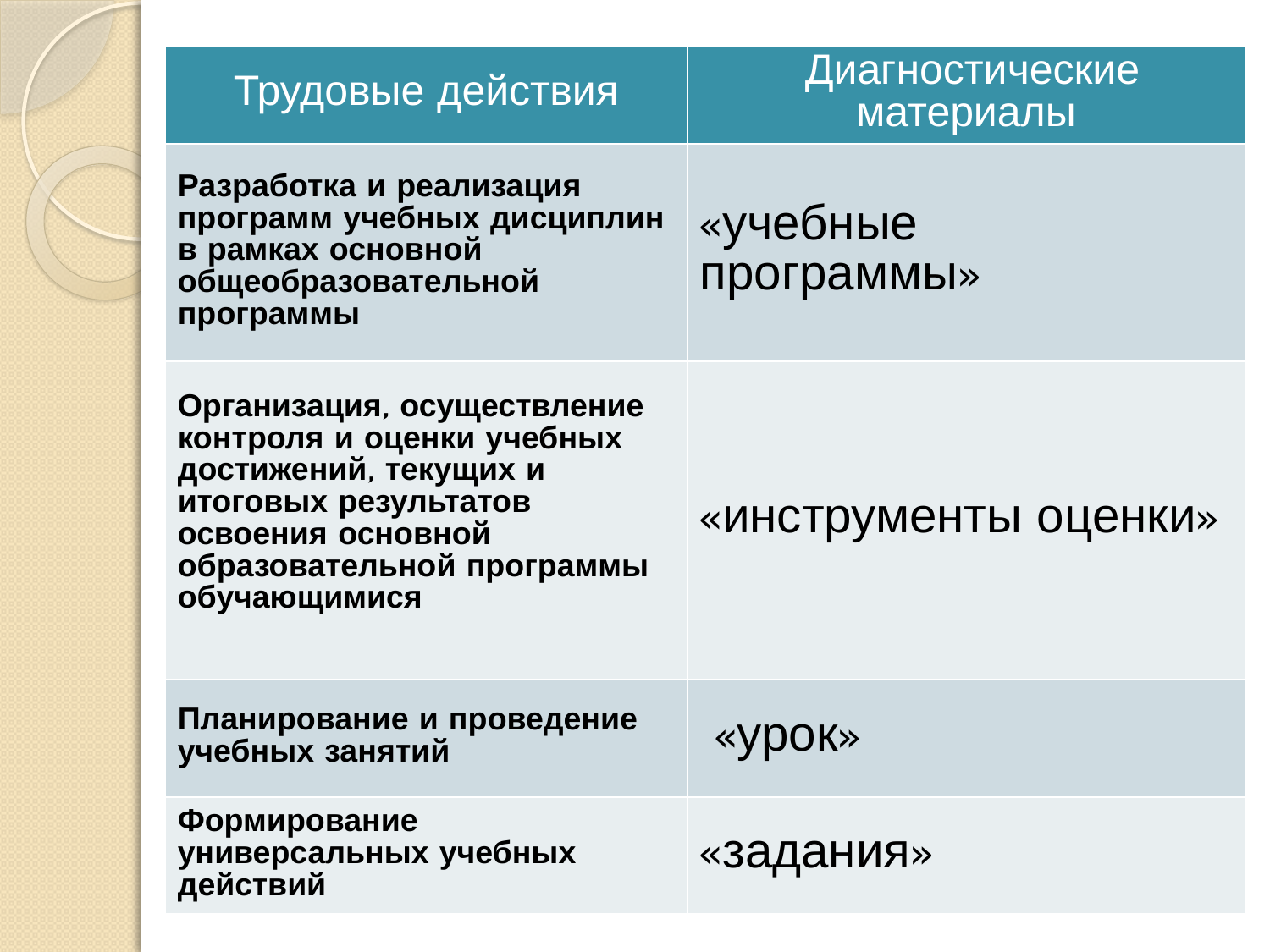

#
| Трудовые действия | Диагностические материалы |
| --- | --- |
| Разработка и реализация программ учебных дисциплин в рамках основной общеобразовательной программы | «учебные программы» |
| Организация, осуществление контроля и оценки учебных достижений, текущих и итоговых результатов освоения основной образовательной программы обучающимися | «инструменты оценки» |
| Планирование и проведение учебных занятий | «урок» |
| Формирование универсальных учебных действий | «задания» |